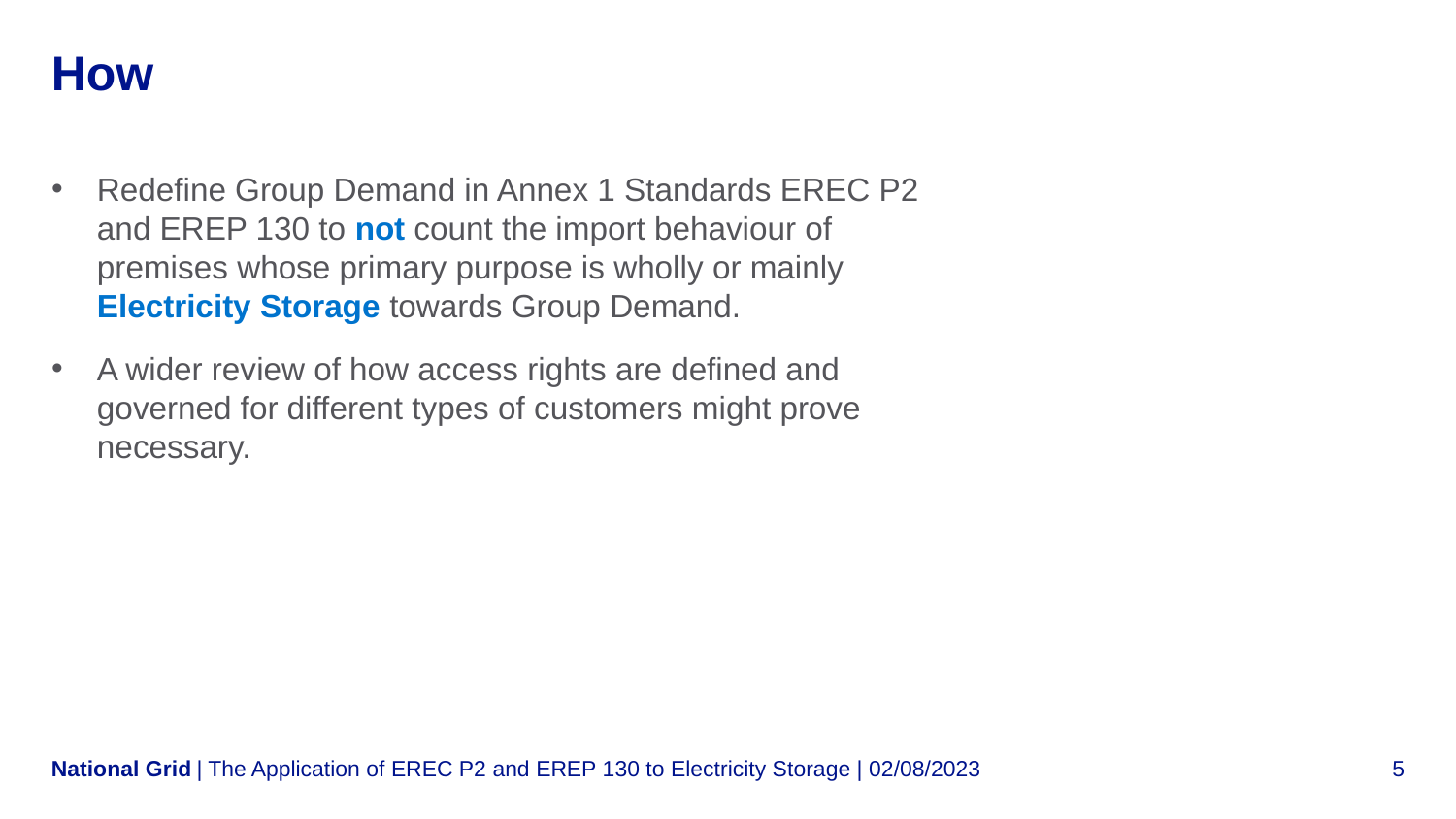

# How
Redefine Group Demand in Annex 1 Standards EREC P2 and EREP 130 to not count the import behaviour of premises whose primary purpose is wholly or mainly Electricity Storage towards Group Demand.
A wider review of how access rights are defined and governed for different types of customers might prove necessary.
| The Application of EREC P2 and EREP 130 to Electricity Storage | 02/08/2023